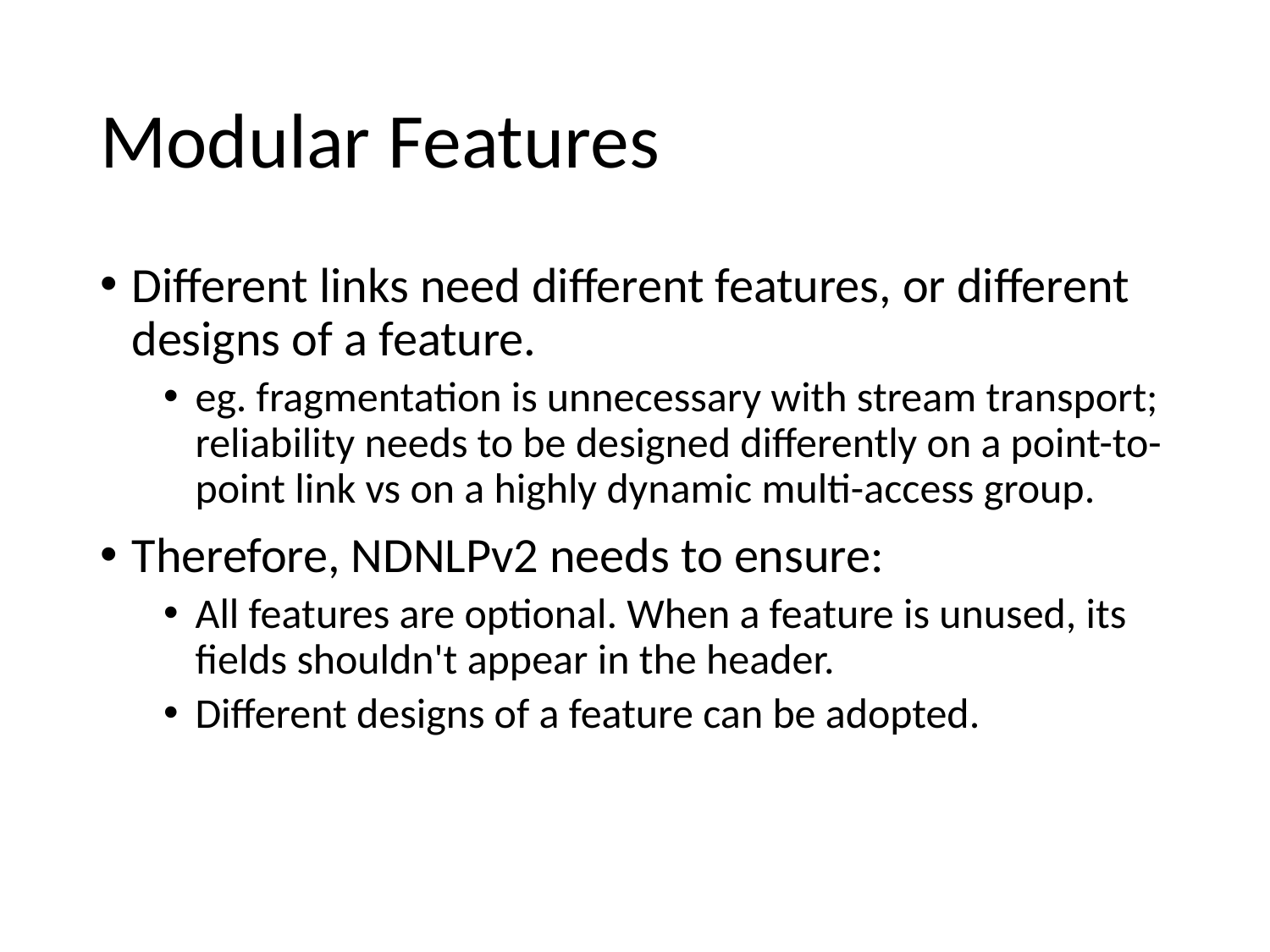

# Modular Features
Different links need different features, or different designs of a feature.
eg. fragmentation is unnecessary with stream transport; reliability needs to be designed differently on a point-to-point link vs on a highly dynamic multi-access group.
Therefore, NDNLPv2 needs to ensure:
All features are optional. When a feature is unused, its fields shouldn't appear in the header.
Different designs of a feature can be adopted.